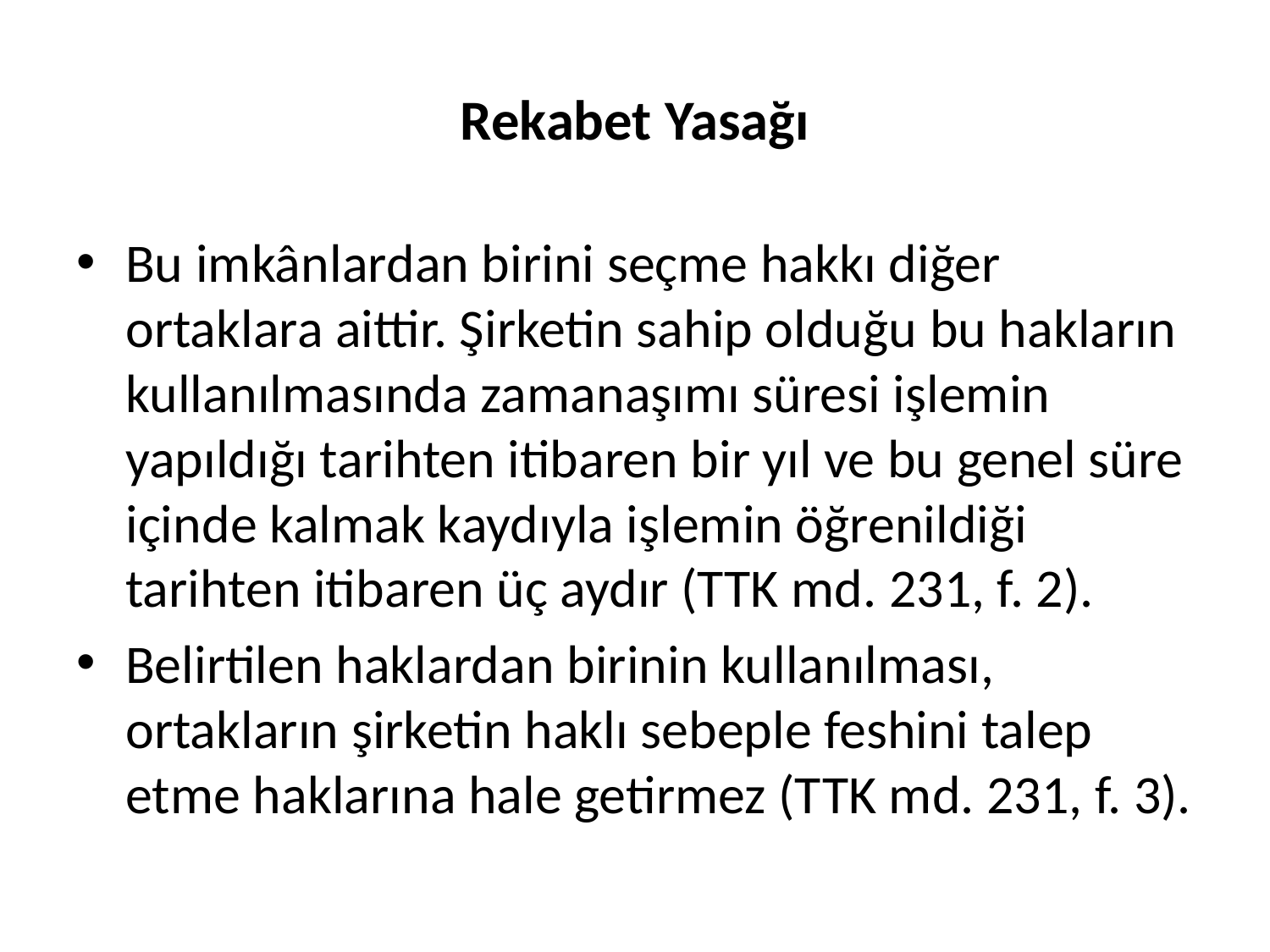

# Rekabet Yasağı
Bu imkânlardan birini seçme hakkı diğer ortaklara aittir. Şirketin sahip olduğu bu hakların kullanılmasında zamanaşımı süresi işlemin yapıldığı tarihten itibaren bir yıl ve bu genel süre içinde kalmak kaydıyla işlemin öğrenildiği tarihten itibaren üç aydır (TTK md. 231, f. 2).
Belirtilen haklardan birinin kullanılması, ortakların şirketin haklı sebeple feshini talep etme haklarına hale getirmez (TTK md. 231, f. 3).